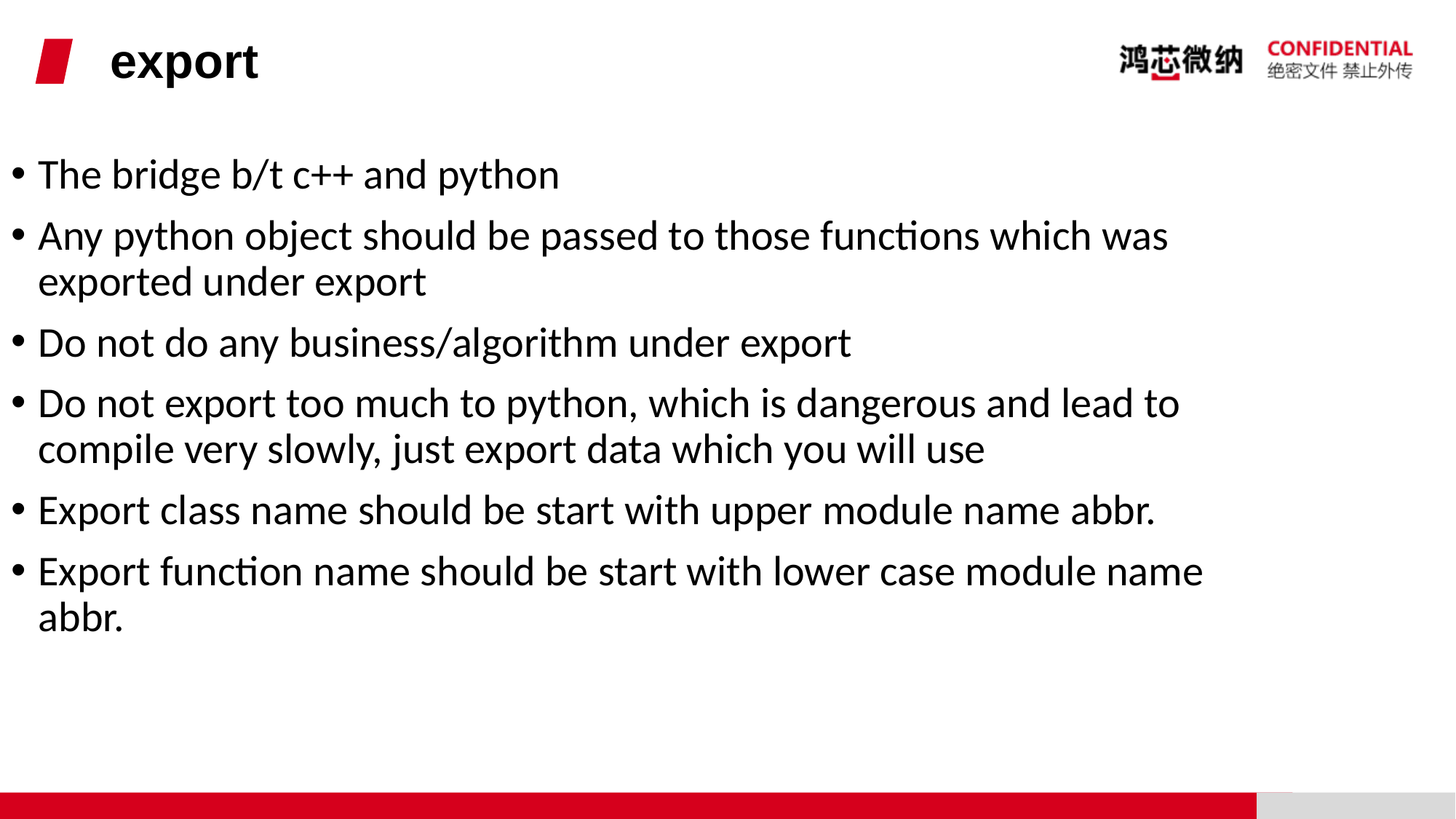

# export
The bridge b/t c++ and python
Any python object should be passed to those functions which was exported under export
Do not do any business/algorithm under export
Do not export too much to python, which is dangerous and lead to compile very slowly, just export data which you will use
Export class name should be start with upper module name abbr.
Export function name should be start with lower case module name abbr.